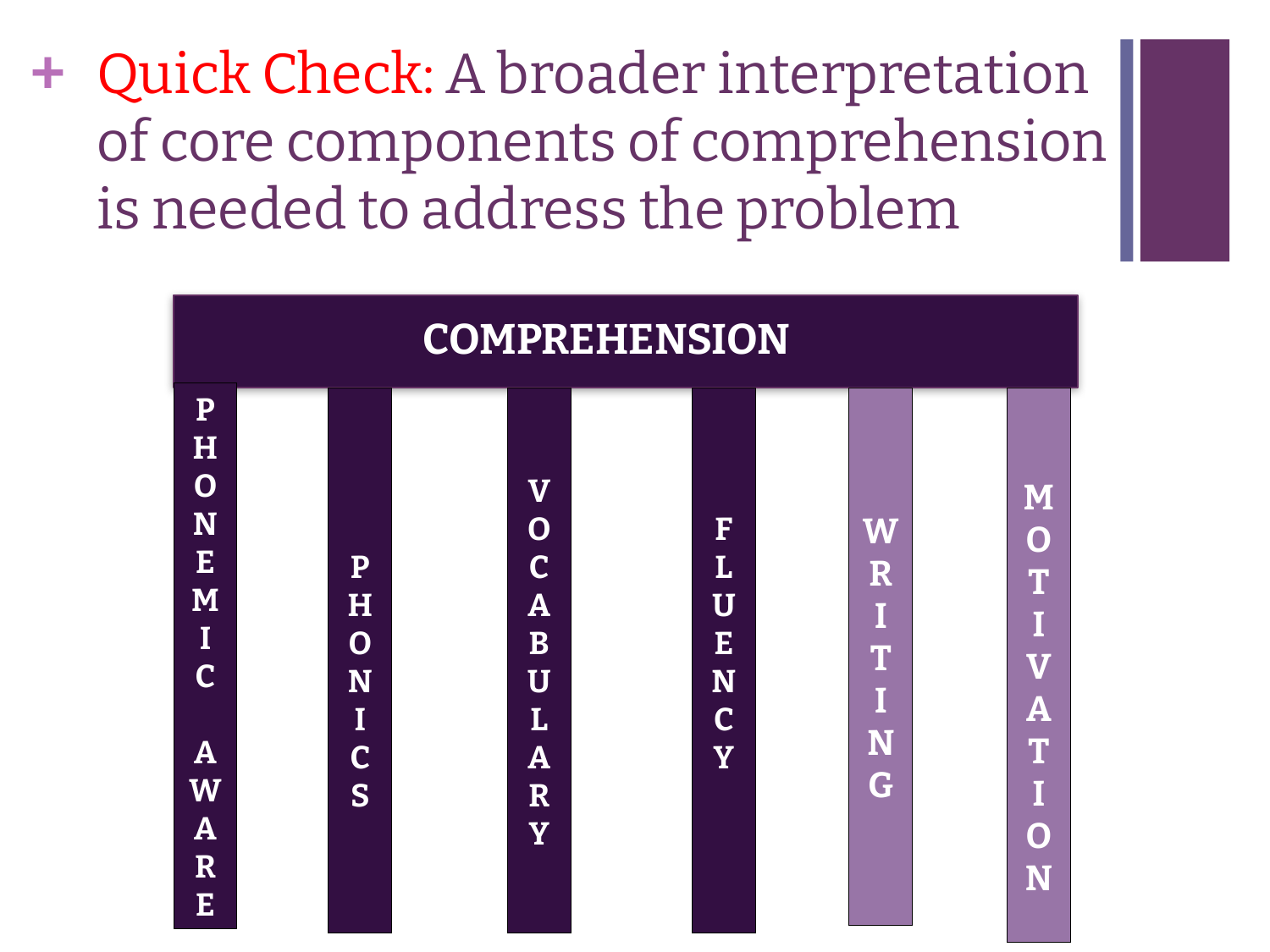

# Quick Check: A broader interpretation of core components of comprehension is needed to address the problem

COMPREHENSION
P
H
O
N
E
M
I
C

A
W
A
R
E

P
H
O
N
I
C
S

W
R
I
T
I
N
G

V
O
C
A
B
U
L
A
R
Y

F
L
U
E
N
C
Y

M
O
T
I
V
A
T
I
O
N